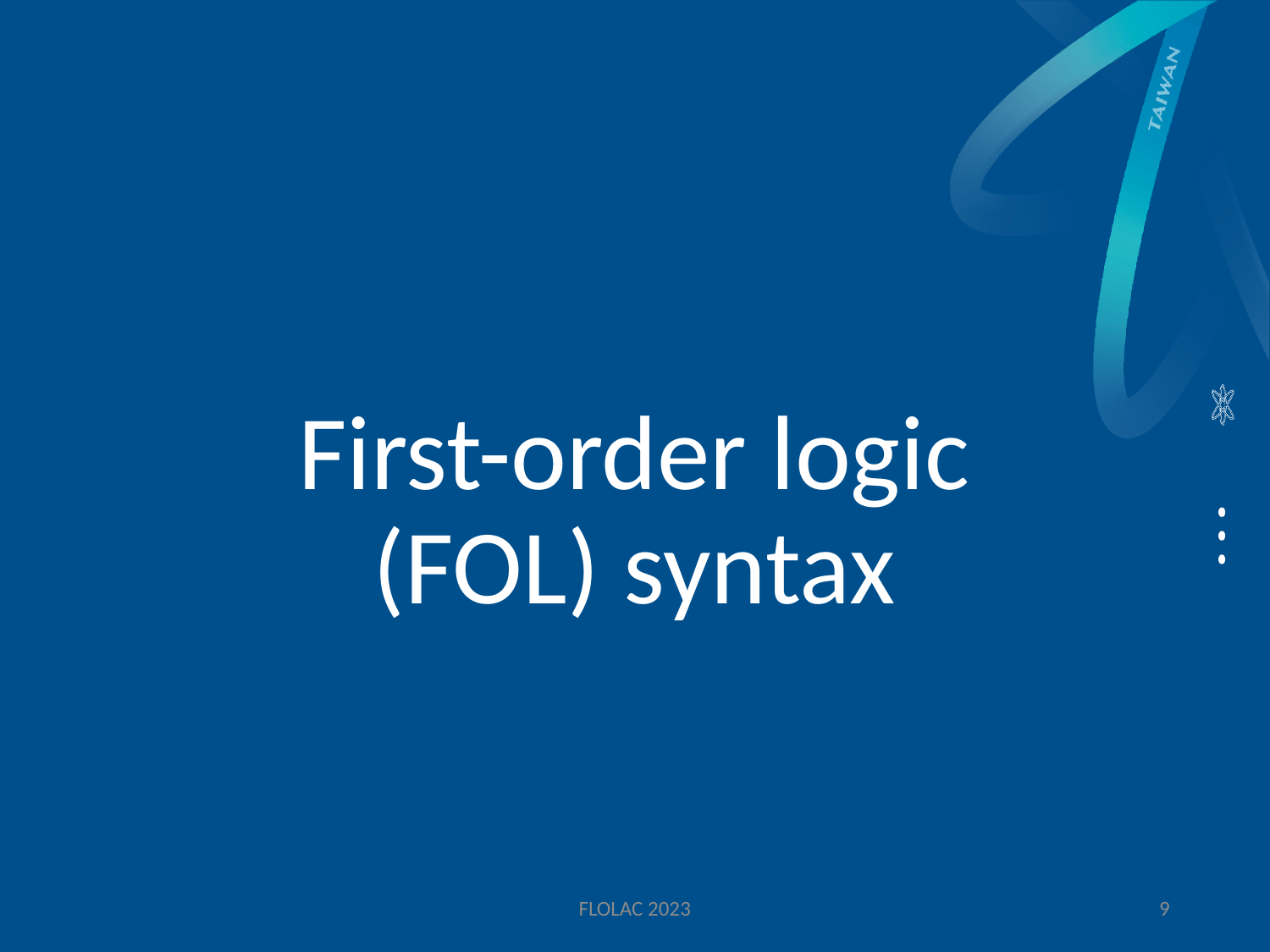

# First-order logic (FOL) syntax

FLOLAC 2023
9